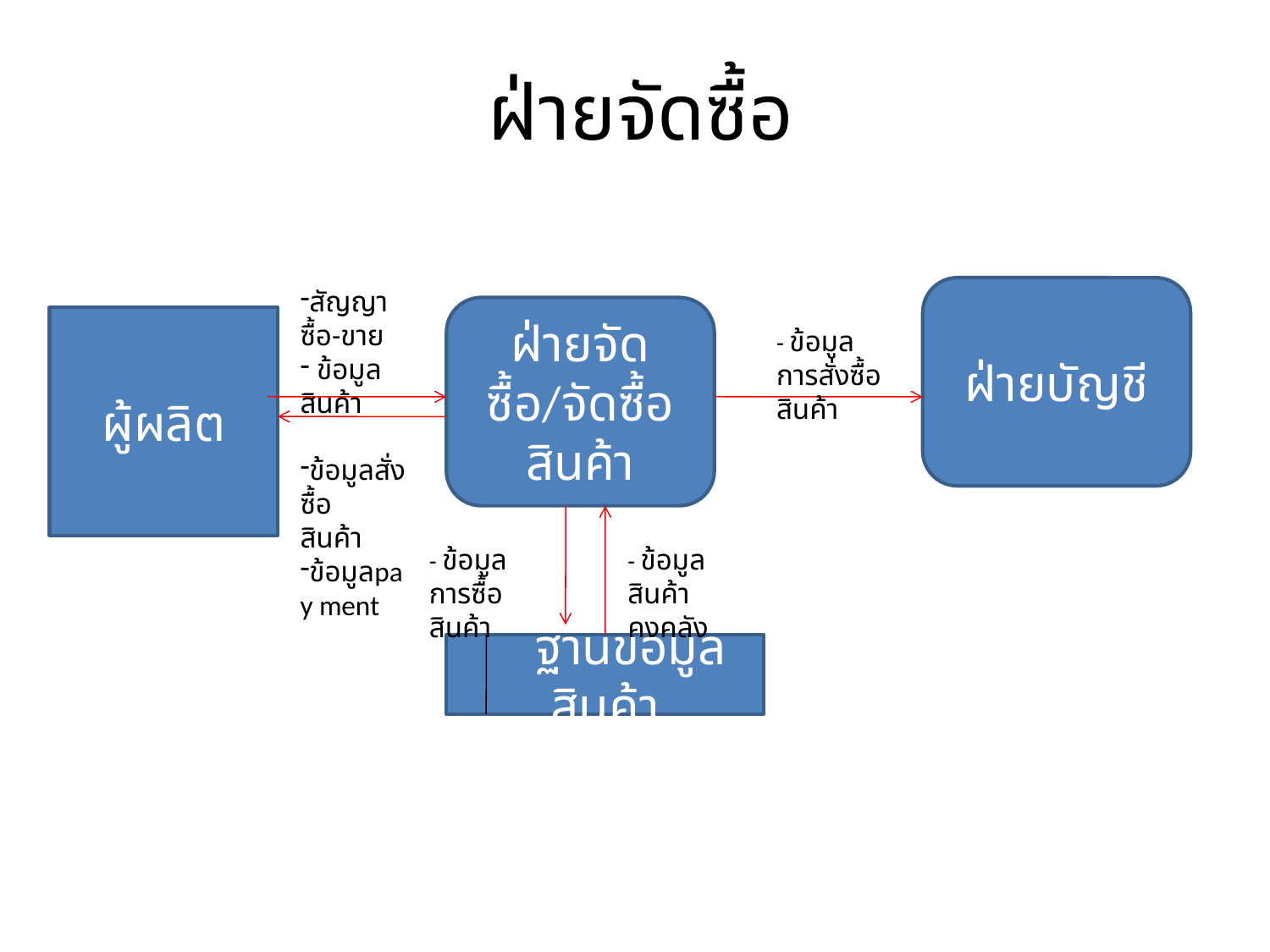

# ฝ่ายจัดซื้อ
สัญญาซื้อ-ขาย
 ข้อมูลสินค้า
ฝ่ายบัญชี
ฝ่ายจัดซื้อ/จัดซื้อสินค้า
ผู้ผลิต
- ข้อมูลการสั่งซื้อสินค้า
ข้อมูลสั่งซื้อ   สินค้า
ข้อมูลpay ment

- ข้อมูลการซื้อ สินค้า
- ข้อมูลสินค้าคงคลัง
    ฐานข้อมูลสินค้า